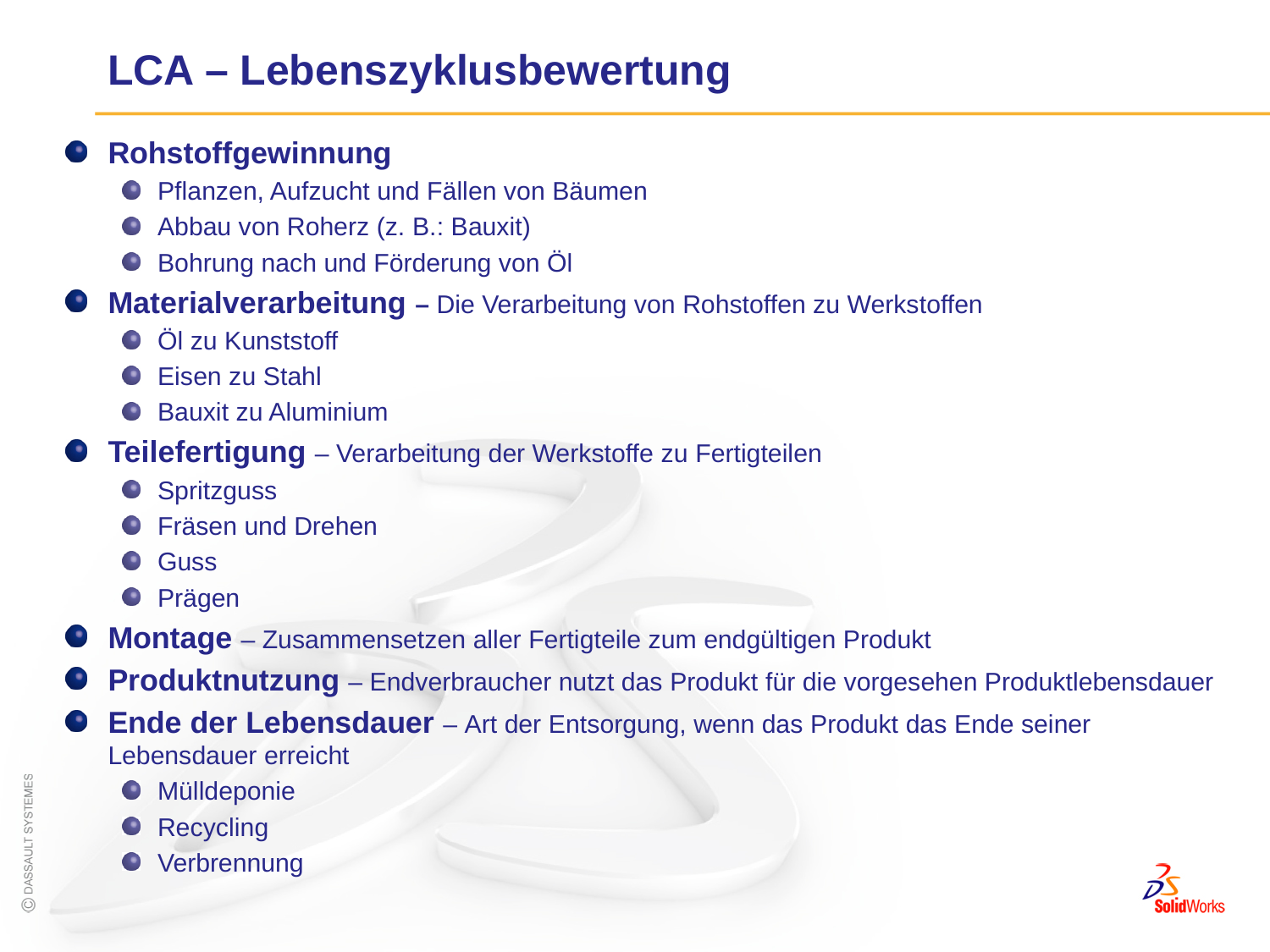

# LCA – Lebenszyklusbewertung
Rohstoffgewinnung
Pflanzen, Aufzucht und Fällen von Bäumen
Abbau von Roherz (z. B.: Bauxit)
Bohrung nach und Förderung von Öl
Materialverarbeitung – Die Verarbeitung von Rohstoffen zu Werkstoffen
Öl zu Kunststoff
Eisen zu Stahl
Bauxit zu Aluminium
Teilefertigung – Verarbeitung der Werkstoffe zu Fertigteilen
Spritzguss
Fräsen und Drehen
Guss
Prägen
Montage – Zusammensetzen aller Fertigteile zum endgültigen Produkt
Produktnutzung – Endverbraucher nutzt das Produkt für die vorgesehen Produktlebensdauer
Ende der Lebensdauer – Art der Entsorgung, wenn das Produkt das Ende seiner Lebensdauer erreicht
Mülldeponie
Recycling
Verbrennung